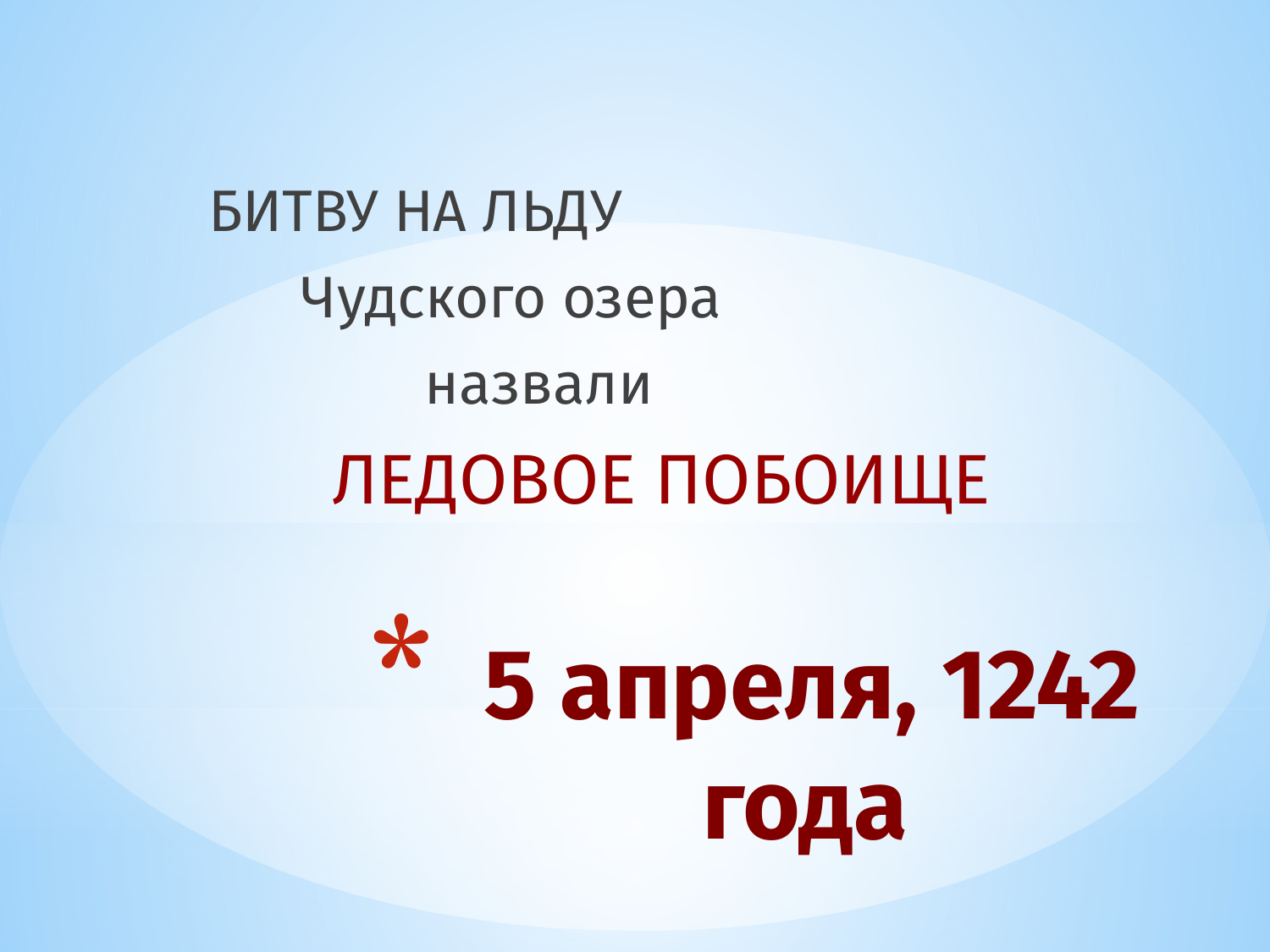

БИТВУ НА ЛЬДУ
        Чудского озера
                назвали
          ЛЕДОВОЕ ПОБОИЩЕ

# 5 апреля, 1242 года